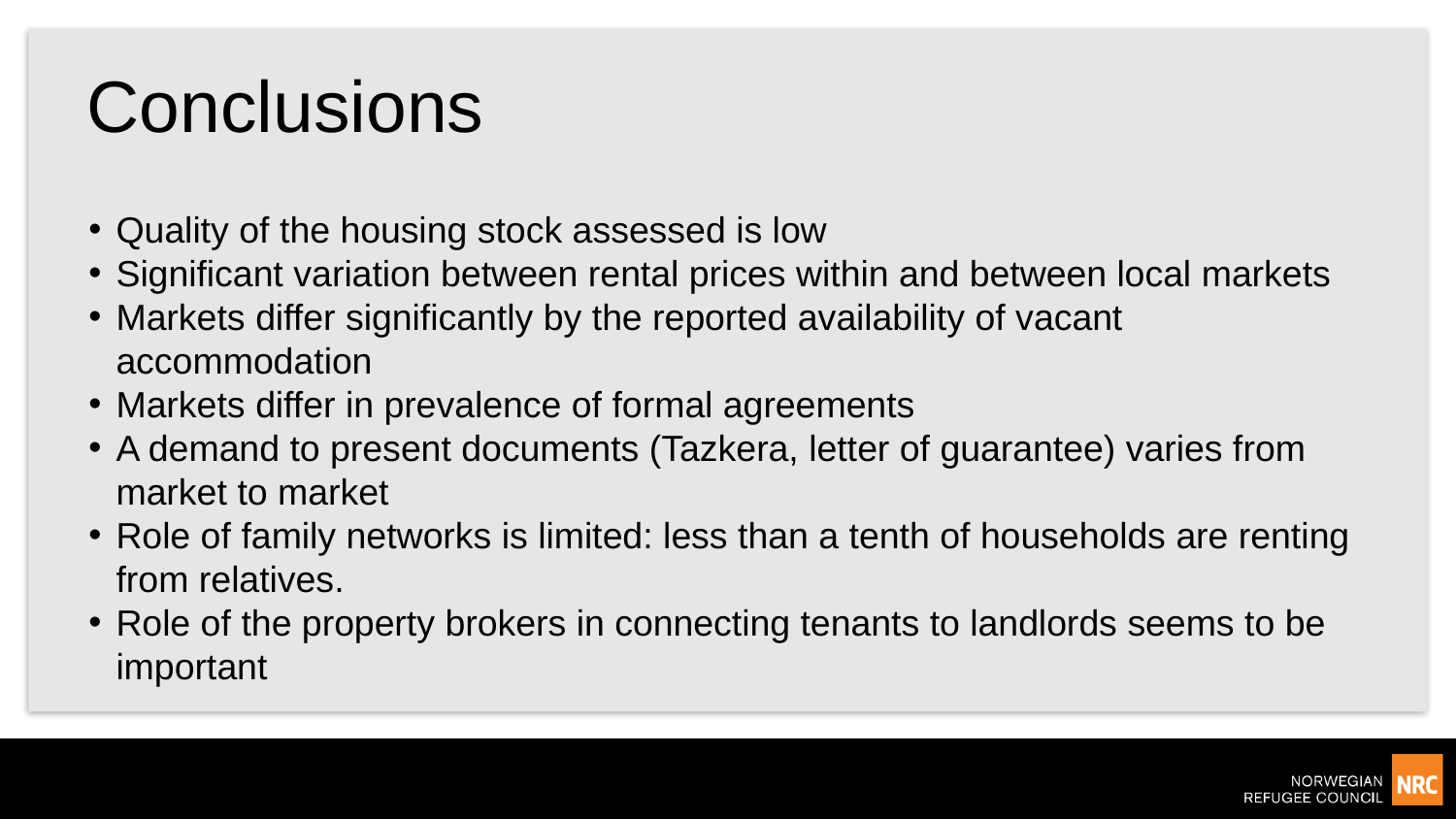

# Conclusions
Quality of the housing stock assessed is low
Significant variation between rental prices within and between local markets
Markets differ significantly by the reported availability of vacant accommodation
Markets differ in prevalence of formal agreements
A demand to present documents (Tazkera, letter of guarantee) varies from market to market
Role of family networks is limited: less than a tenth of households are renting from relatives.
Role of the property brokers in connecting tenants to landlords seems to be important